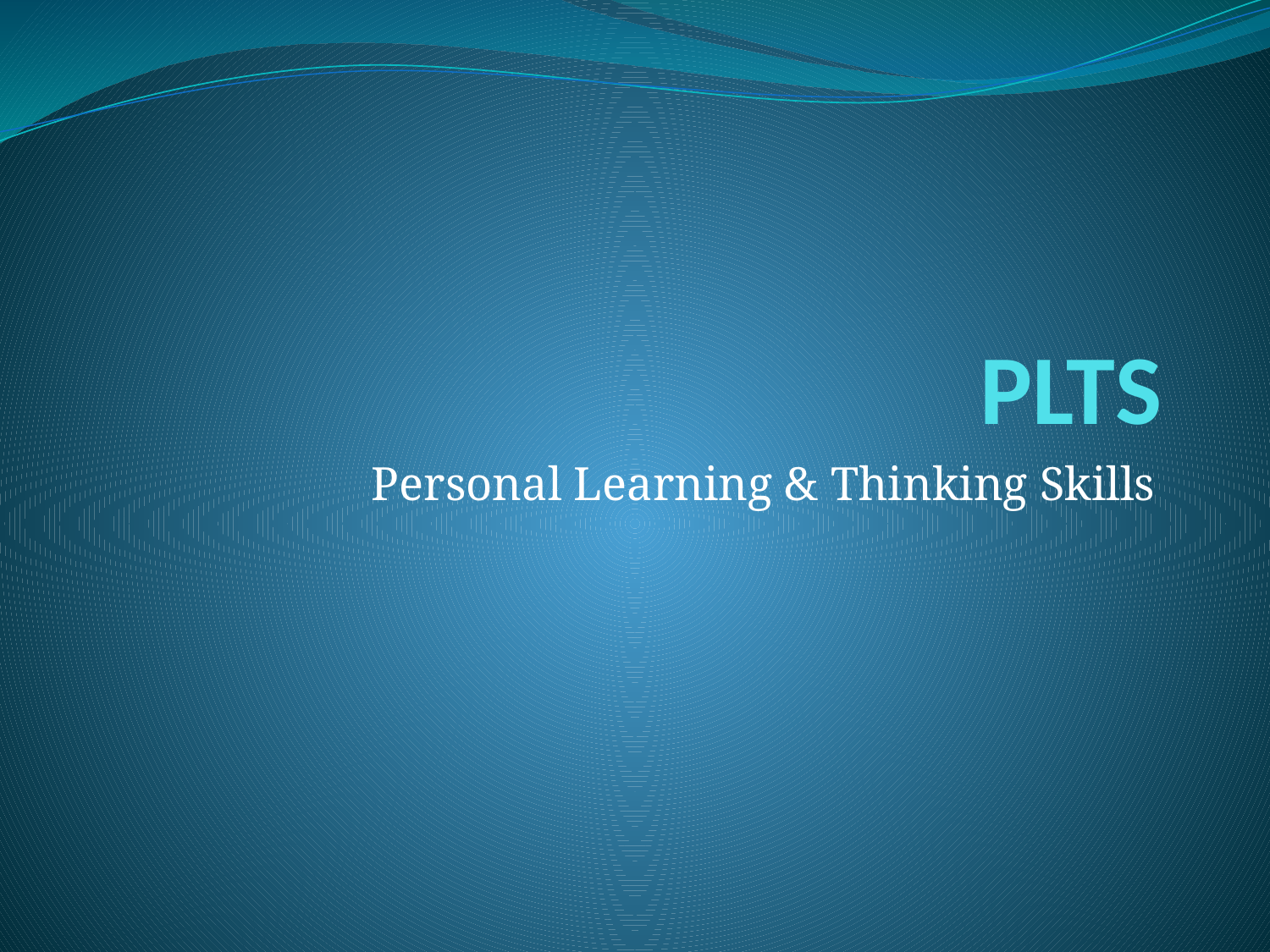

# PLTS
Personal Learning & Thinking Skills